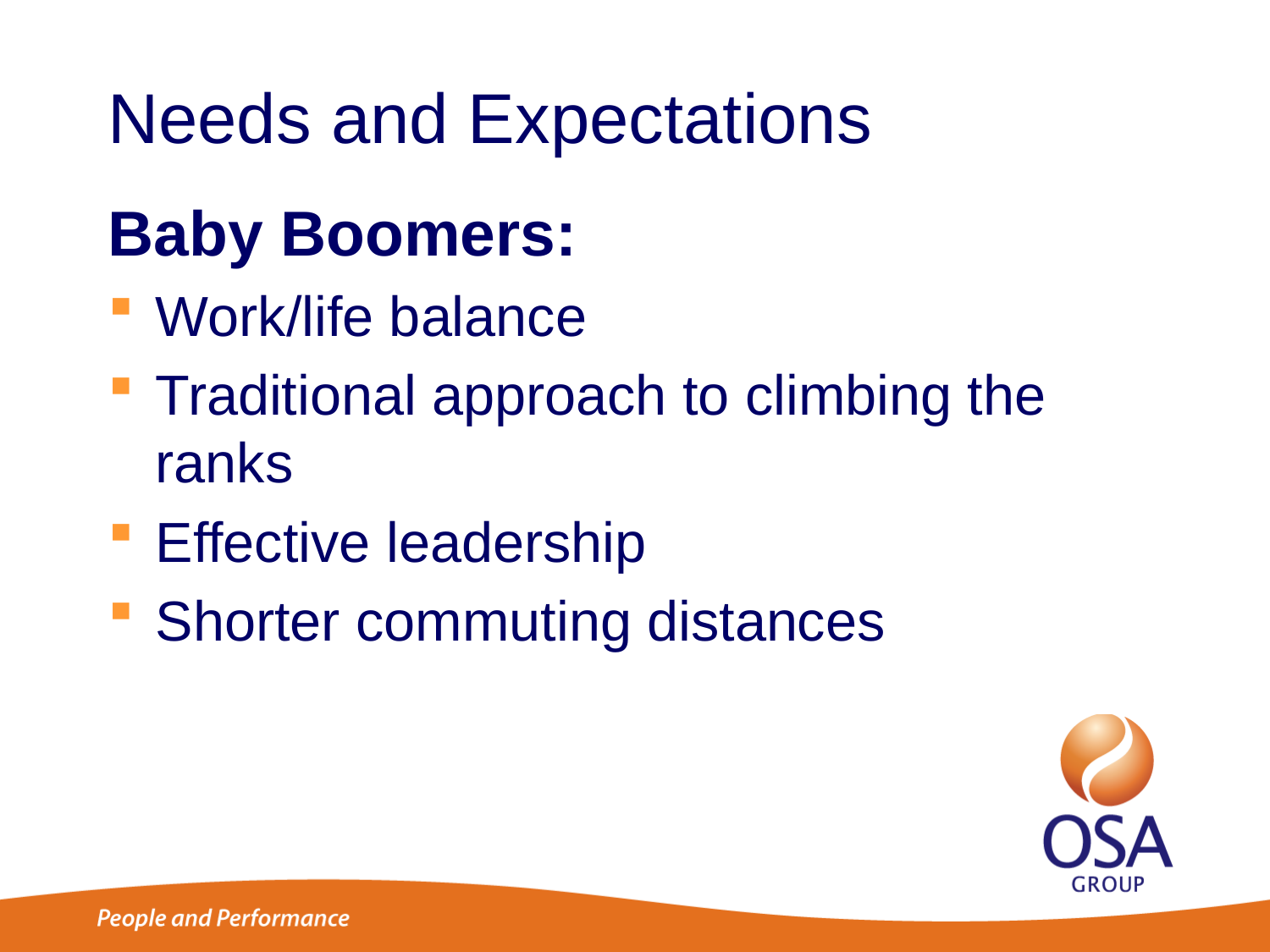

# Needs and Expectations
Baby Boomers:
Work/life balance
Traditional approach to climbing the ranks
Effective leadership
Shorter commuting distances